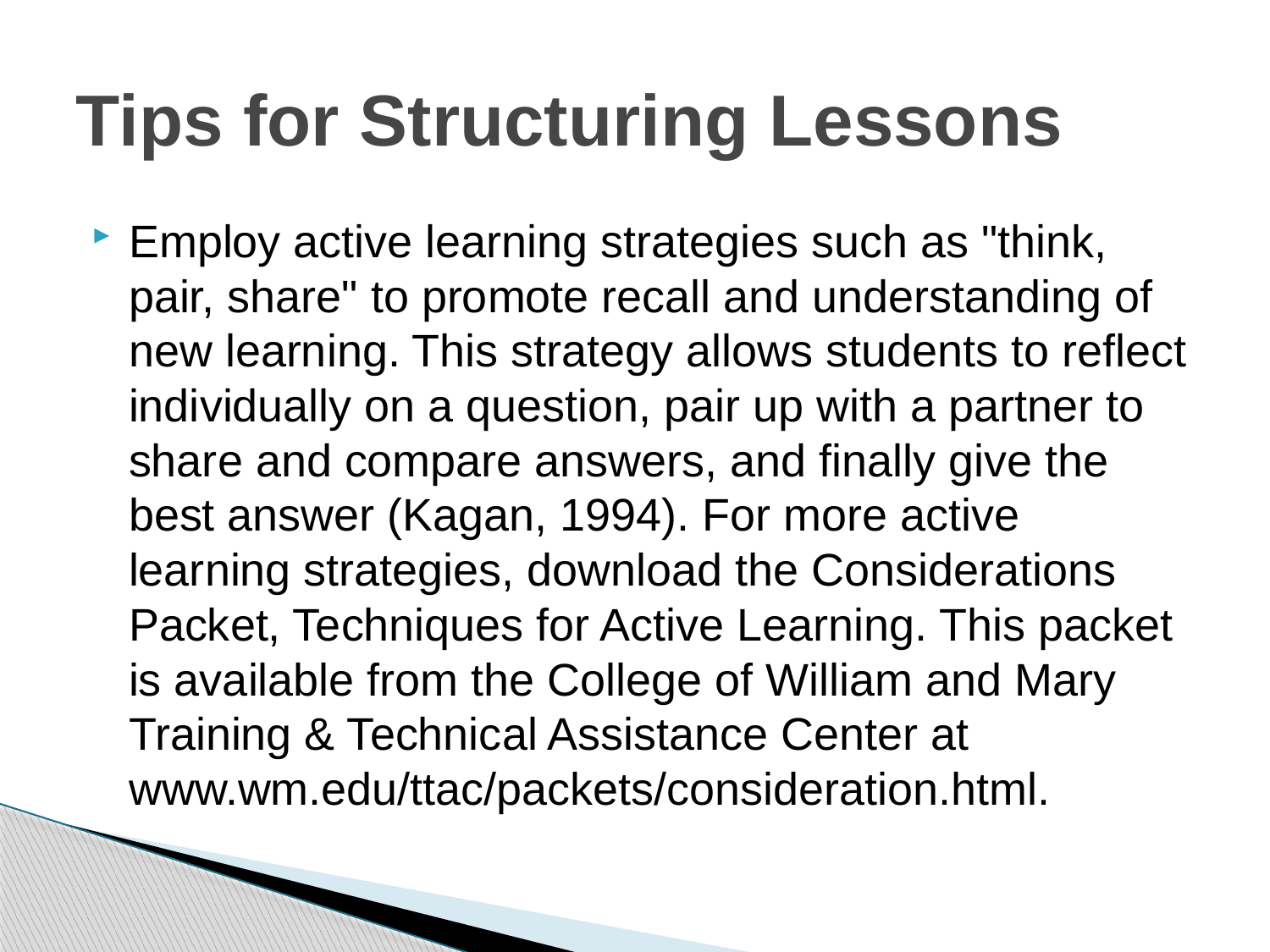

# Tips for Structuring Lessons
Employ active learning strategies such as "think, pair, share" to promote recall and understanding of new learning. This strategy allows students to reflect individually on a question, pair up with a partner to share and compare answers, and finally give the best answer (Kagan, 1994). For more active learning strategies, download the Considerations Packet, Techniques for Active Learning. This packet is available from the College of William and Mary Training & Technical Assistance Center at www.wm.edu/ttac/packets/consideration.html.